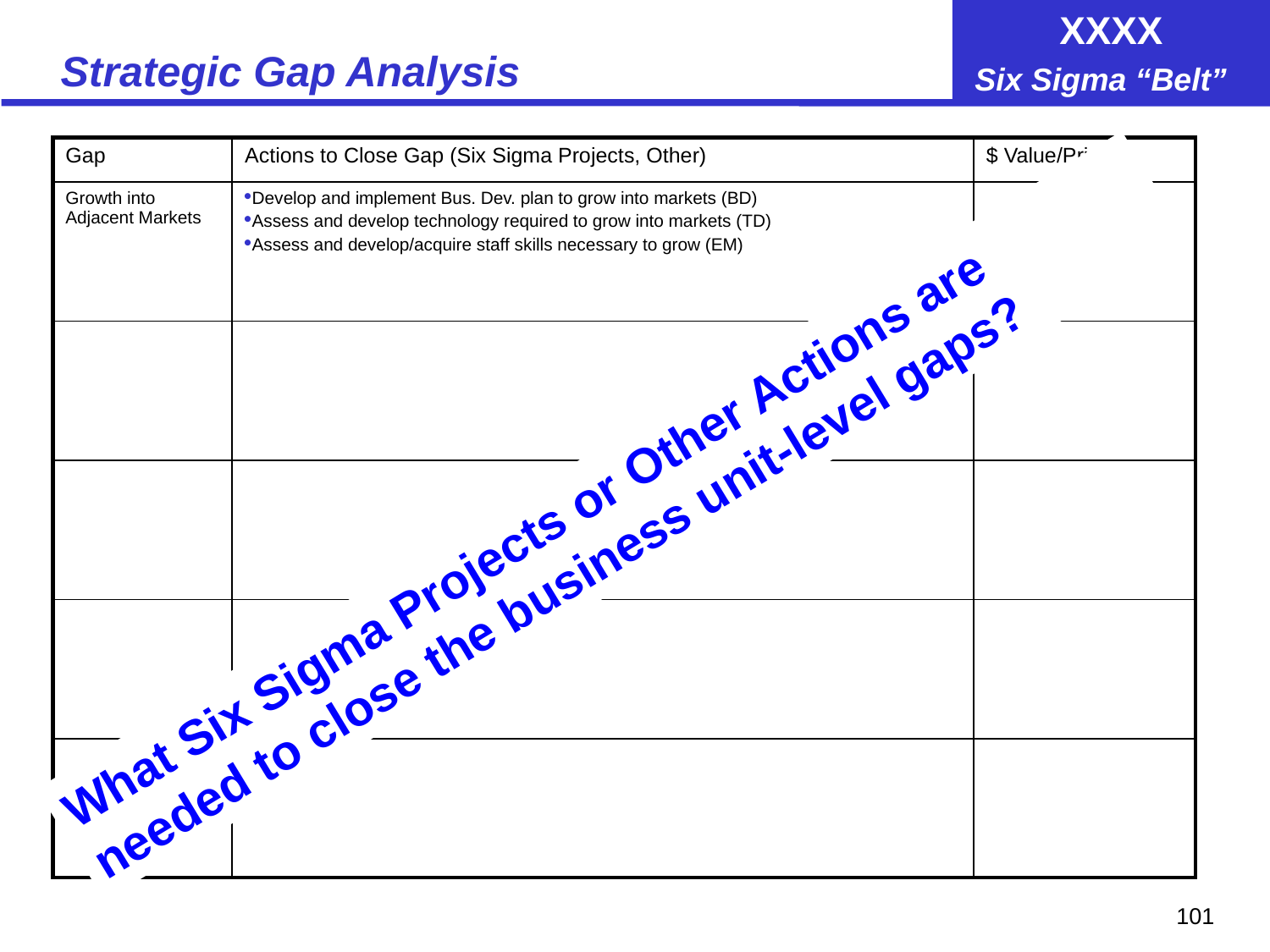

# Strategic Gap Analysis
| Gap | Actions to Close Gap (Six Sigma Projects, Other) | $ Value/Priority |
| --- | --- | --- |
| Growth into Adjacent Markets | Develop and implement Bus. Dev. plan to grow into markets (BD) Assess and develop technology required to grow into markets (TD) Assess and develop/acquire staff skills necessary to grow (EM) |  |
|  |  |  |
|  |  |  |
|  |  |  |
|  |  |  |
What Six Sigma Projects or Other Actions are needed to close the business unit-level gaps?